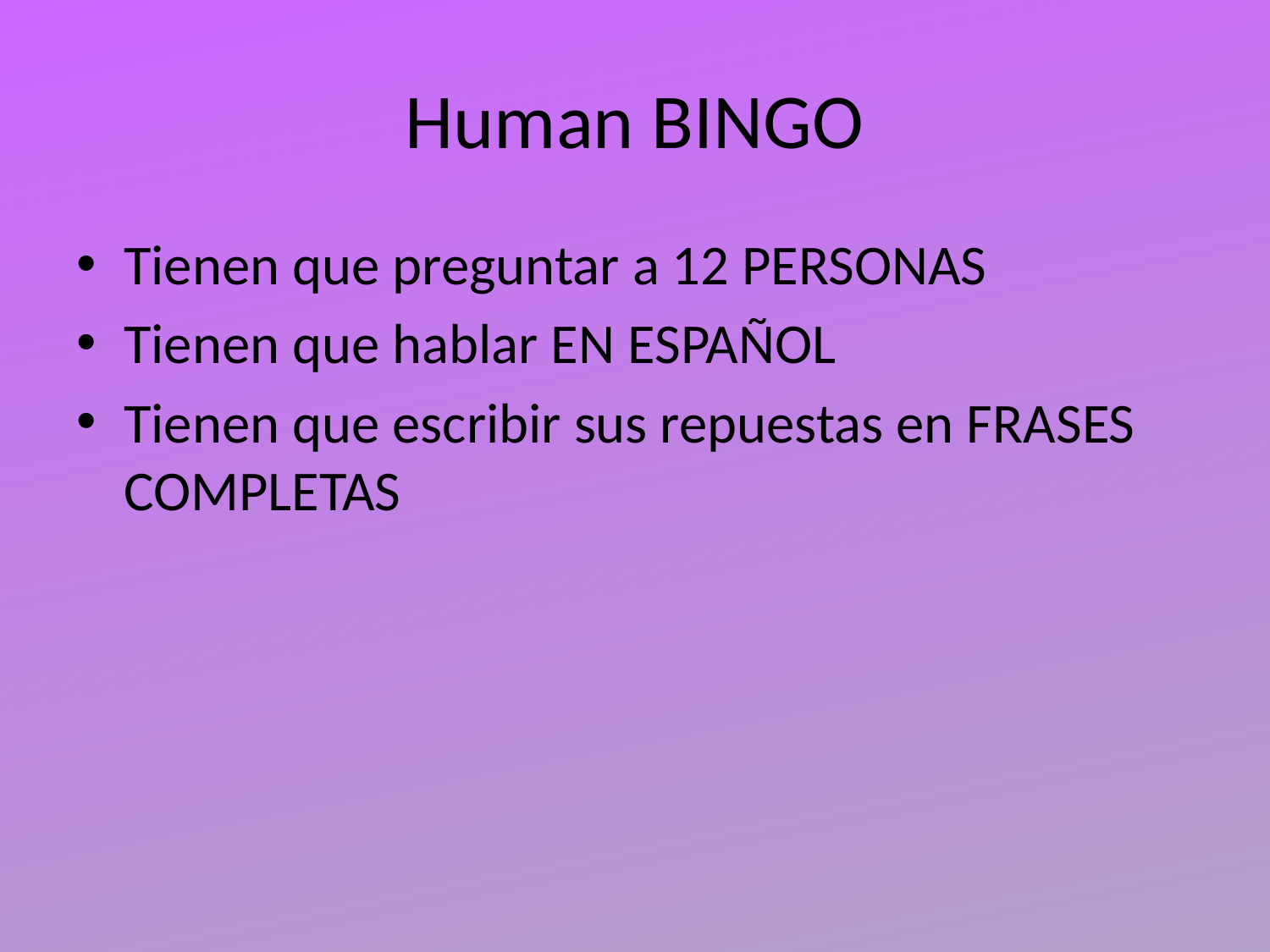

# Human BINGO
Tienen que preguntar a 12 PERSONAS
Tienen que hablar EN ESPAÑOL
Tienen que escribir sus repuestas en FRASES COMPLETAS